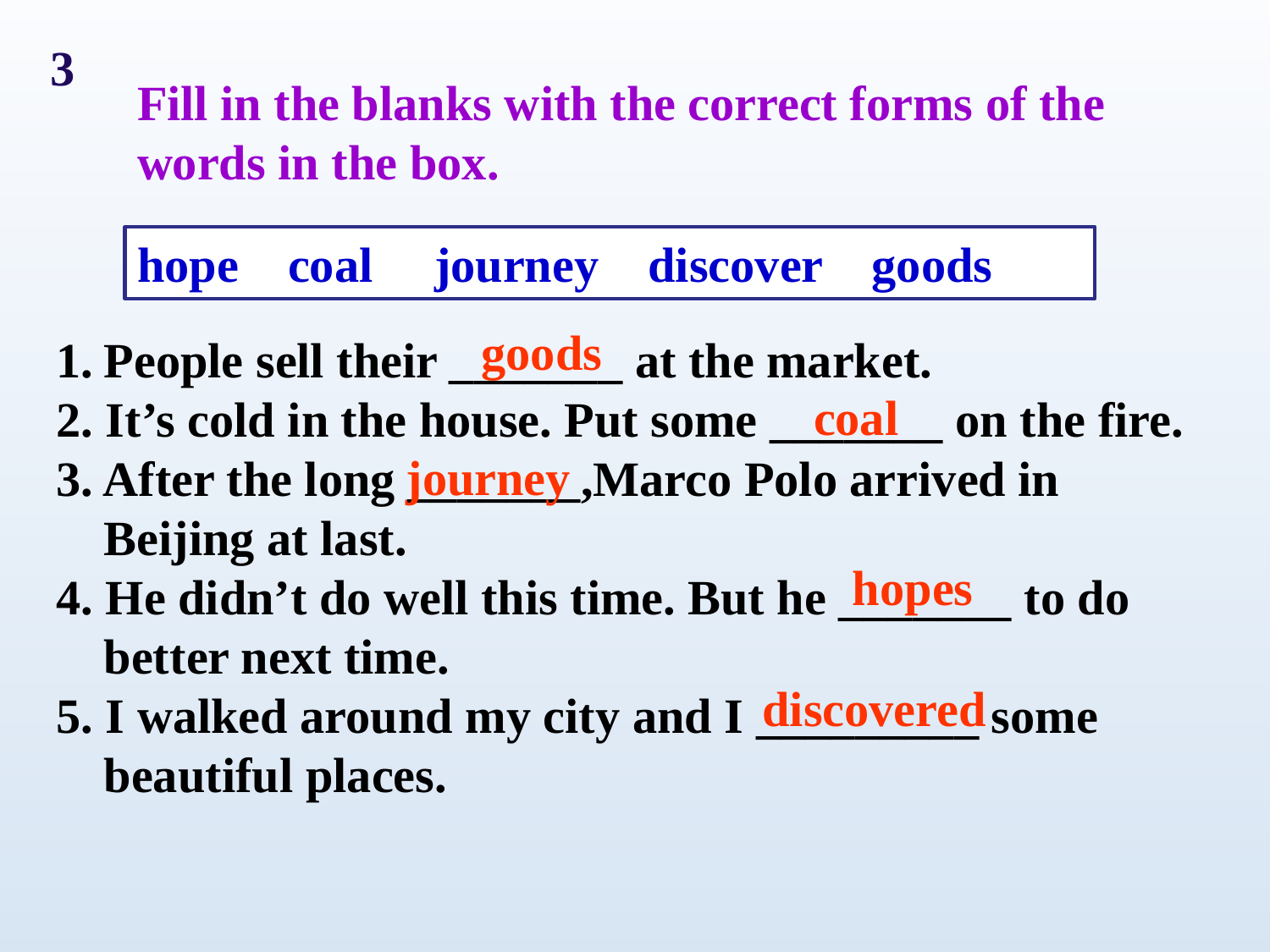

3
Fill in the blanks with the correct forms of the words in the box.
hope    coal     journey    discover    goods
goods
People sell their _______ at the market.
2. It’s cold in the house. Put some _______ on the fire.
3. After the long _______,Marco Polo arrived in Beijing at last.
4. He didn’t do well this time. But he _______ to do better next time.
5. I walked around my city and I _________ some beautiful places.
coal
journey
hopes
discovered